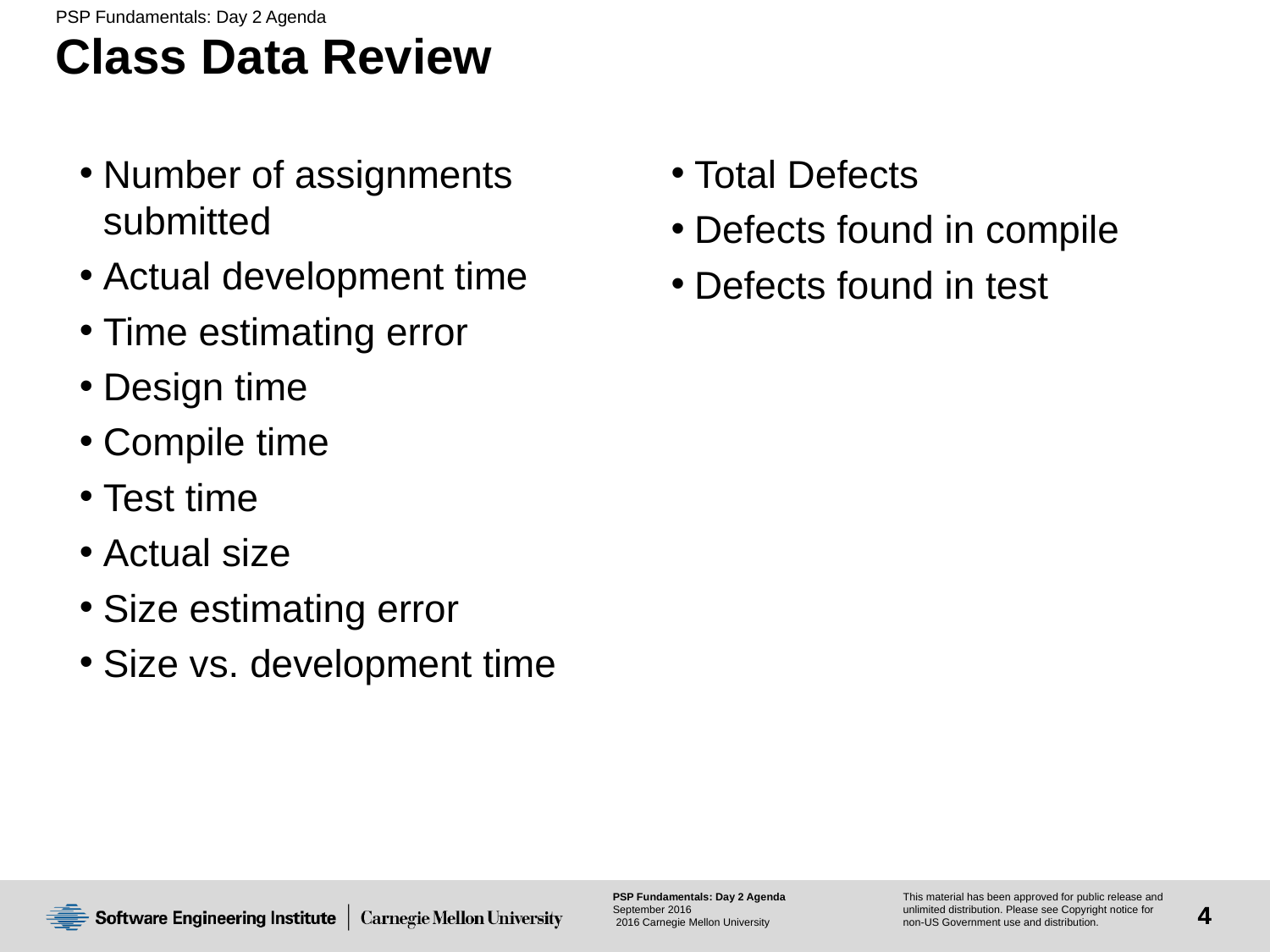

# Class Data Review
Number of assignments submitted
Actual development time
Time estimating error
Design time
Compile time
Test time
Actual size
Size estimating error
Size vs. development time
Total Defects
Defects found in compile
Defects found in test